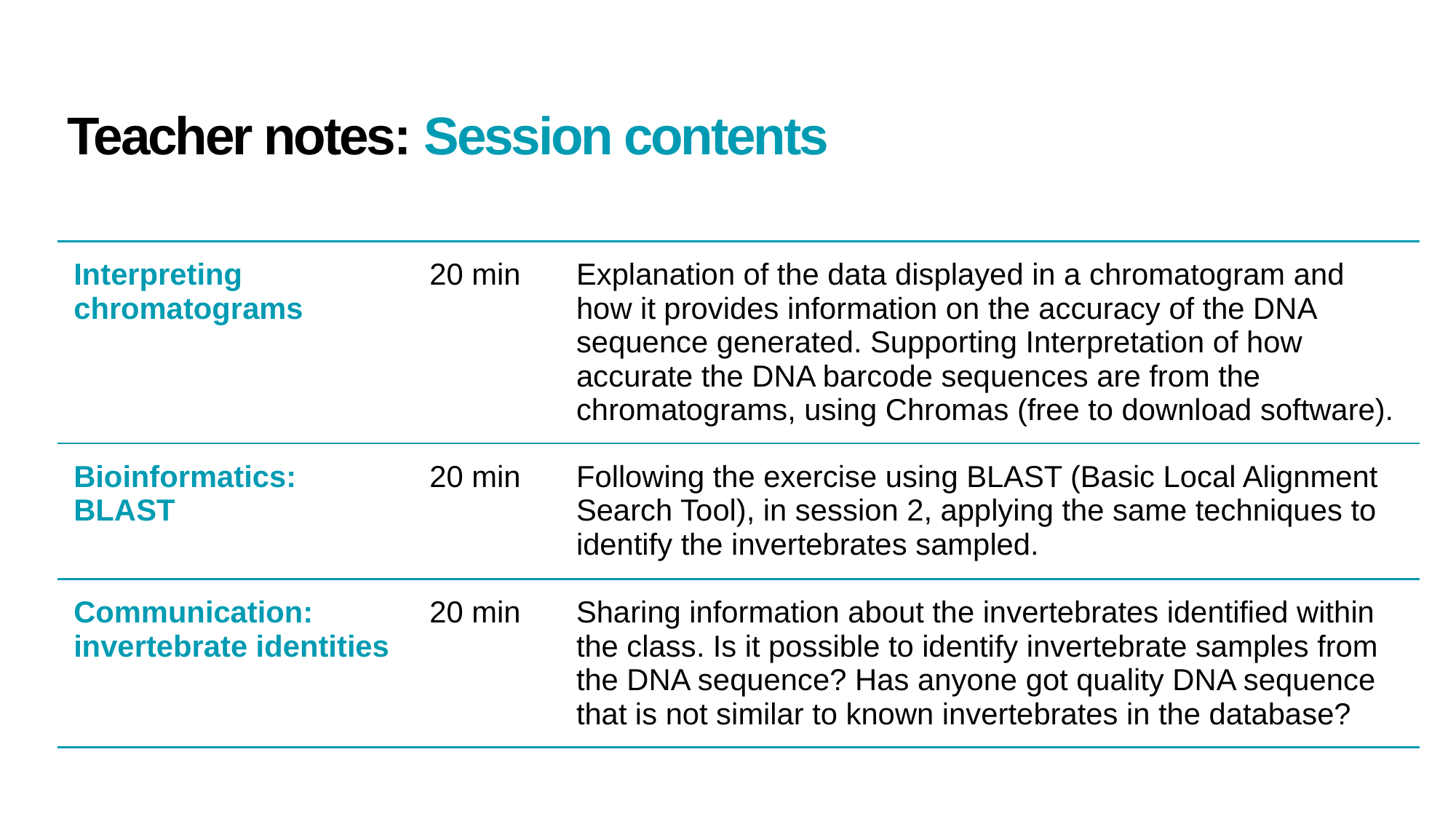

# Teacher notes: Session contents
| Interpreting chromatograms | 20 min | Explanation of the data displayed in a chromatogram and how it provides information on the accuracy of the DNA sequence generated. Supporting Interpretation of how accurate the DNA barcode sequences are from the chromatograms, using Chromas (free to download software). |
| --- | --- | --- |
| Bioinformatics: BLAST | 20 min | Following the exercise using BLAST (Basic Local Alignment Search Tool), in session 2, applying the same techniques to identify the invertebrates sampled. |
| Communication: invertebrate identities | 20 min | Sharing information about the invertebrates identified within the class. Is it possible to identify invertebrate samples from the DNA sequence? Has anyone got quality DNA sequence that is not similar to known invertebrates in the database? |